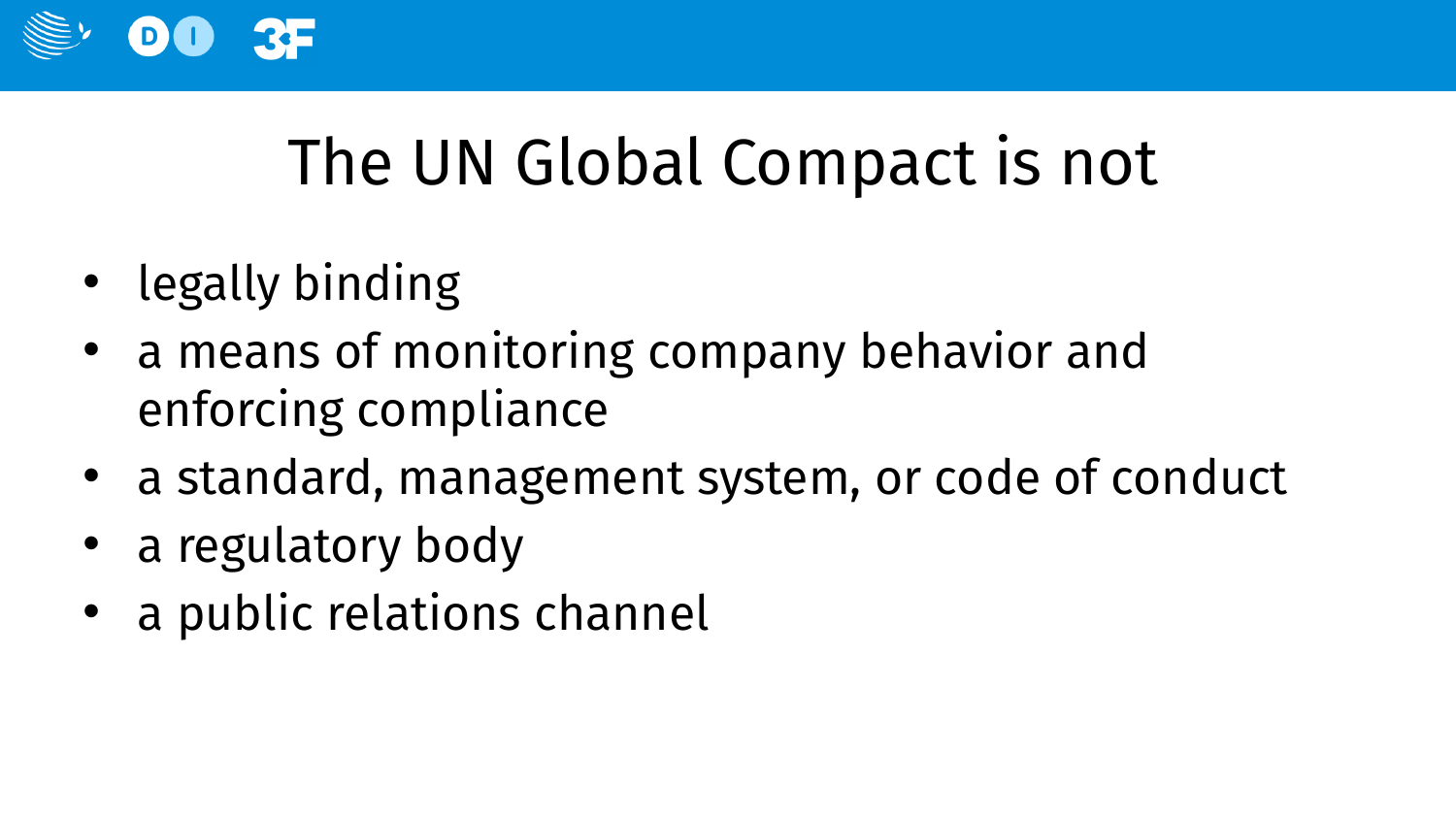

# The UN Global Compact is not
legally binding
a means of monitoring company behavior and enforcing compliance
a standard, management system, or code of conduct
a regulatory body
a public relations channel